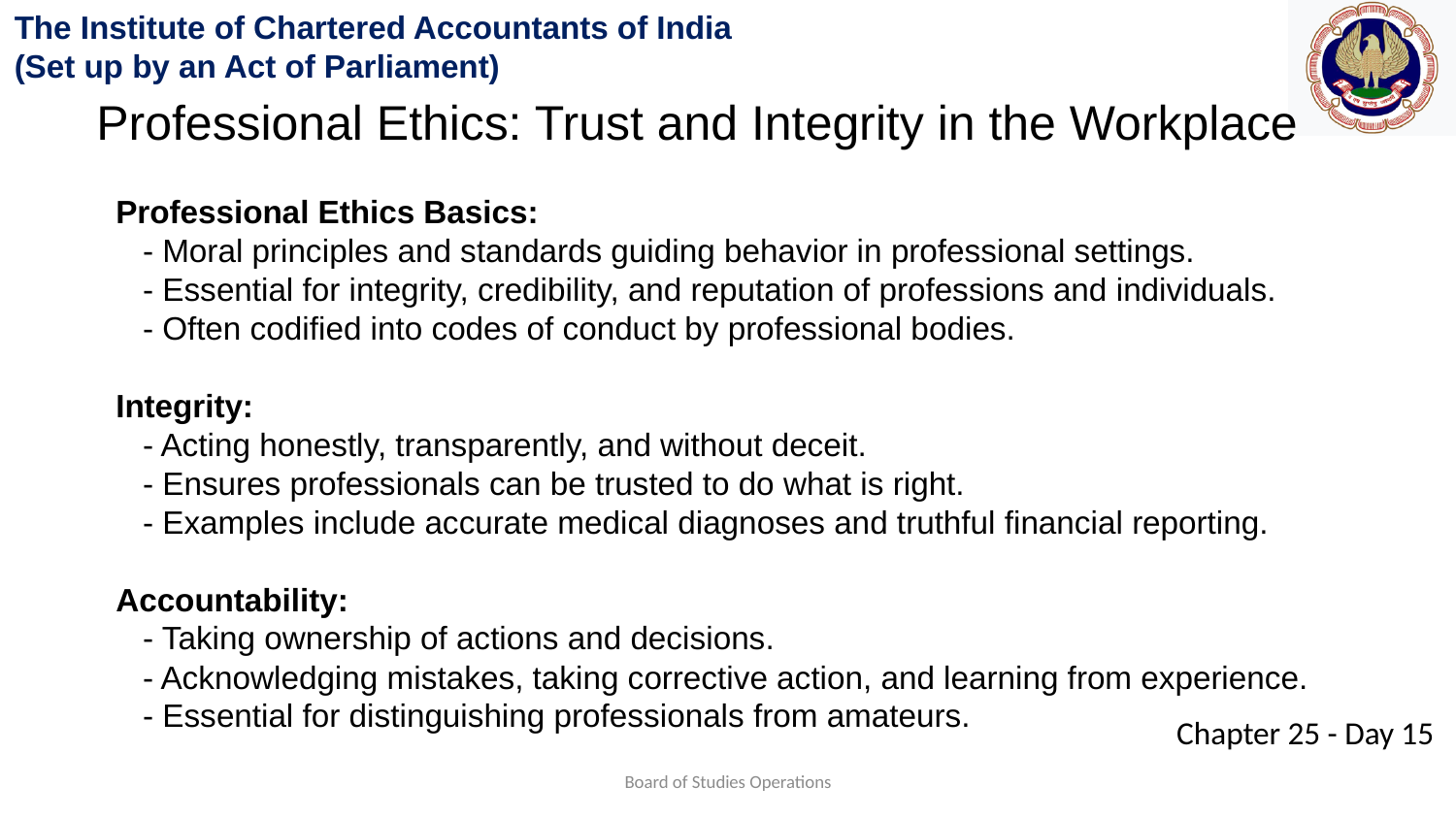

Professional Ethics: Trust and Integrity in the Workplace

Professional Ethics Basics:
   - Moral principles and standards guiding behavior in professional settings.
   - Essential for integrity, credibility, and reputation of professions and individuals.
   - Often codified into codes of conduct by professional bodies.

Integrity:
   - Acting honestly, transparently, and without deceit.
   - Ensures professionals can be trusted to do what is right.
   - Examples include accurate medical diagnoses and truthful financial reporting.

Accountability:
   - Taking ownership of actions and decisions.
   - Acknowledging mistakes, taking corrective action, and learning from experience.
   - Essential for distinguishing professionals from amateurs.

Board of Studies Operations